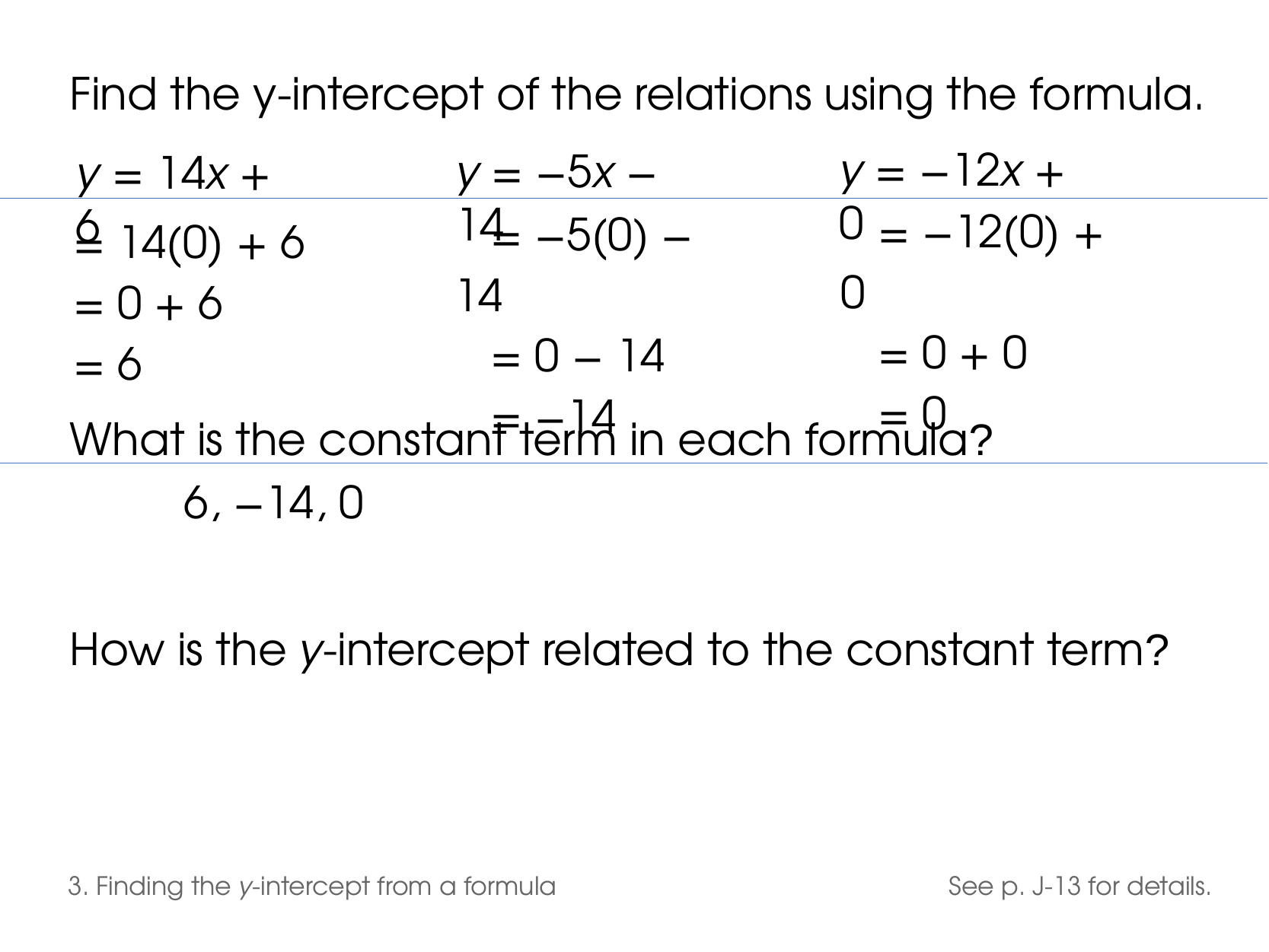

Find the y-intercept of the relations using the formula.
y = −12x + 0
y = −5x − 14
y = 14x + 6
   = −12(0) + 0
​   = 0 + 0
​   = 0
   = −5(0) − 14
​   = 0 − 14
​   = −14
= 14(0) + 6
= 0 + 6
= 6
What is the constant term in each formula?
	6, −14, 0

How is the y-intercept related to the constant term?
3. Finding the y-intercept from a formula
See p. J-13 for details.